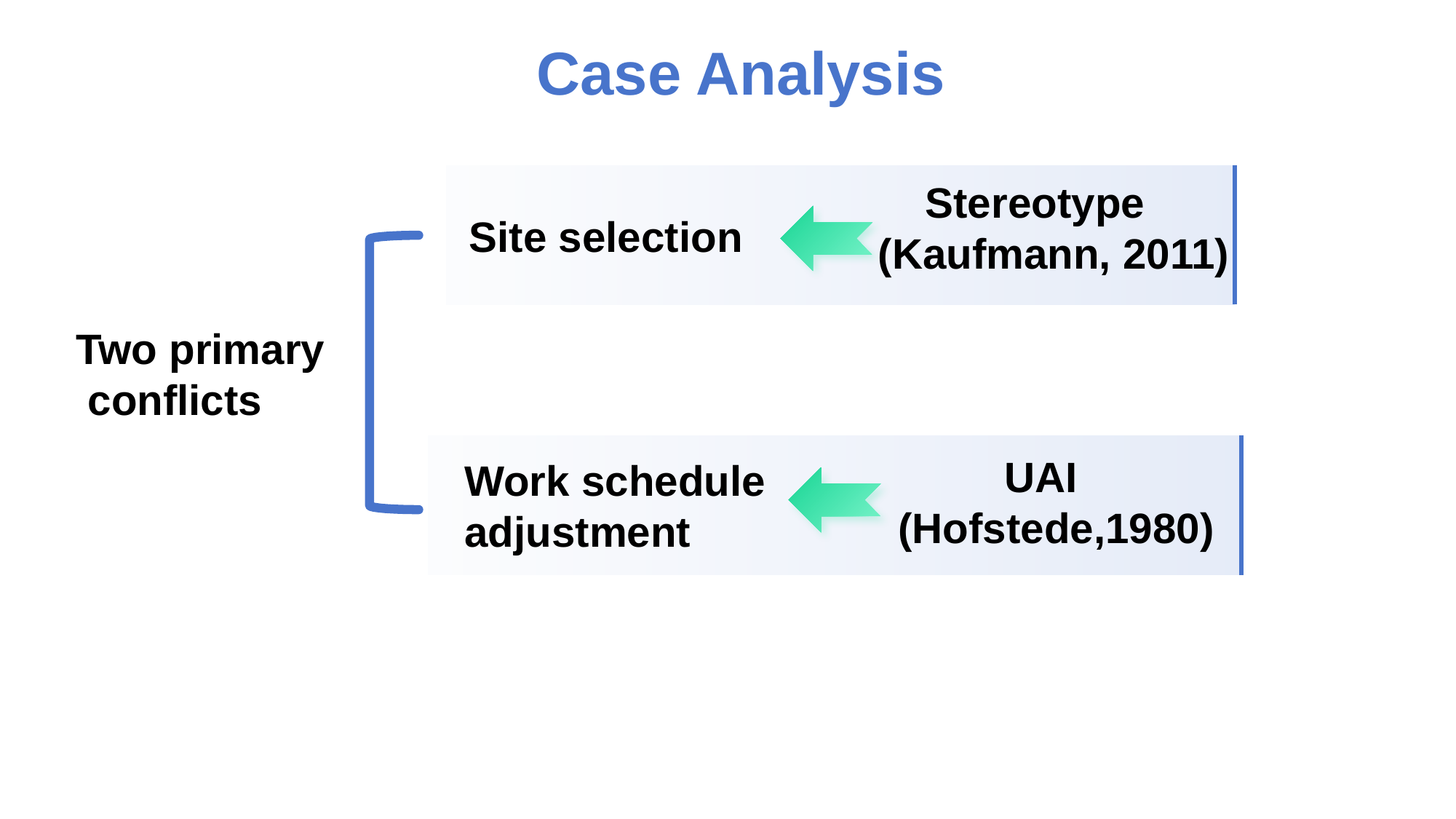

Case Analysis

    Stereotype
(Kaufmann, 2011)
 Site selection

  Two primary
   conflicts

         UAI (Hofstede,1980)
Work schedule adjustment